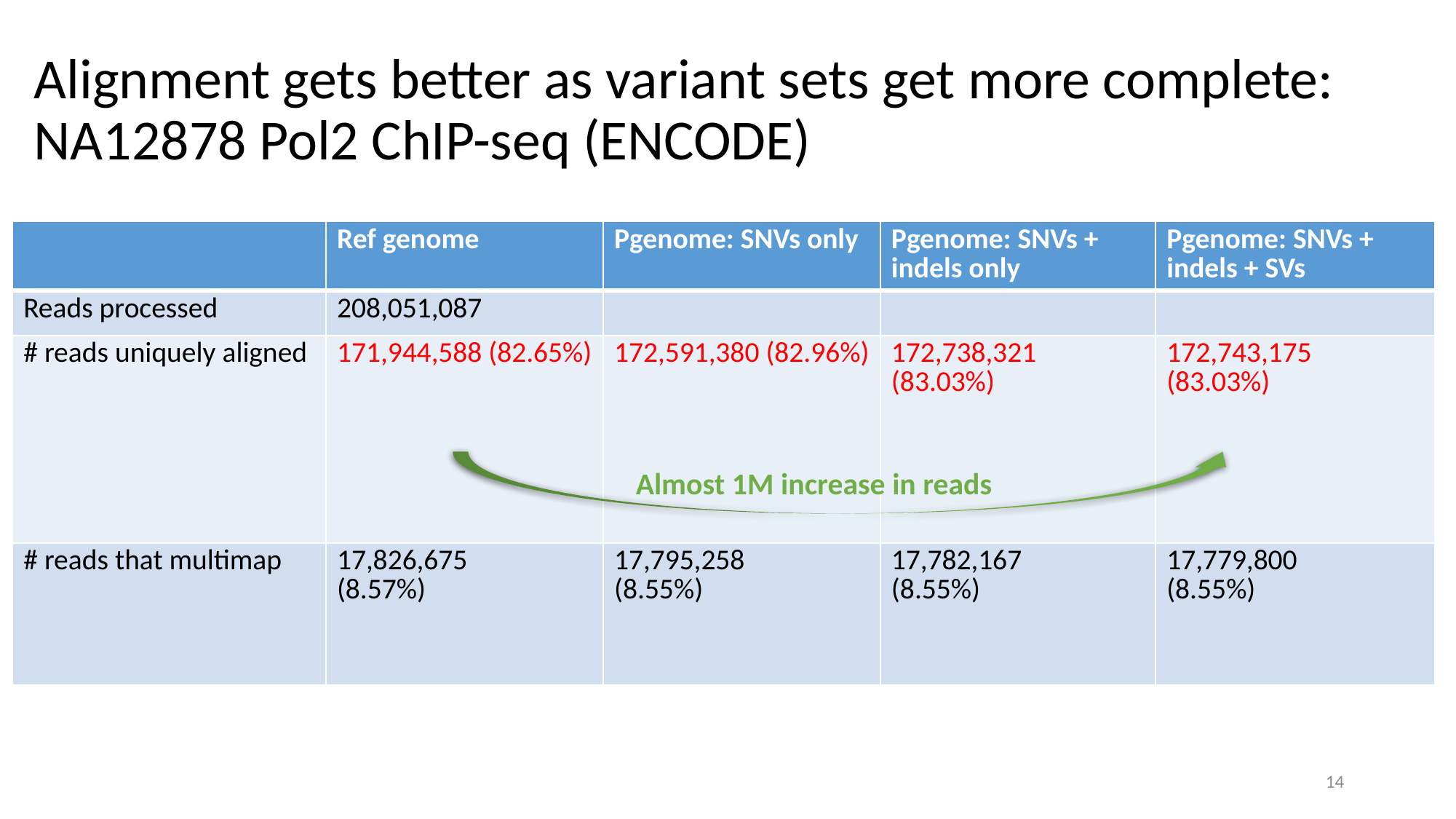

# Alignment gets better as variant sets get more complete: NA12878 Pol2 ChIP-seq (ENCODE)
|  | Ref genome | Pgenome: SNVs only | Pgenome: SNVs + indels only | Pgenome: SNVs + indels + SVs |
| --- | --- | --- | --- | --- |
| Reads processed | 208,051,087 |  |  |  |
| # reads uniquely aligned | 171,944,588 (82.65%) | 172,591,380 (82.96%) | 172,738,321 (83.03%) | 172,743,175 (83.03%) |
| # reads that multimap | 17,826,675 (8.57%) | 17,795,258 (8.55%) | 17,782,167 (8.55%) | 17,779,800 (8.55%) |

Almost 1M increase in reads
14